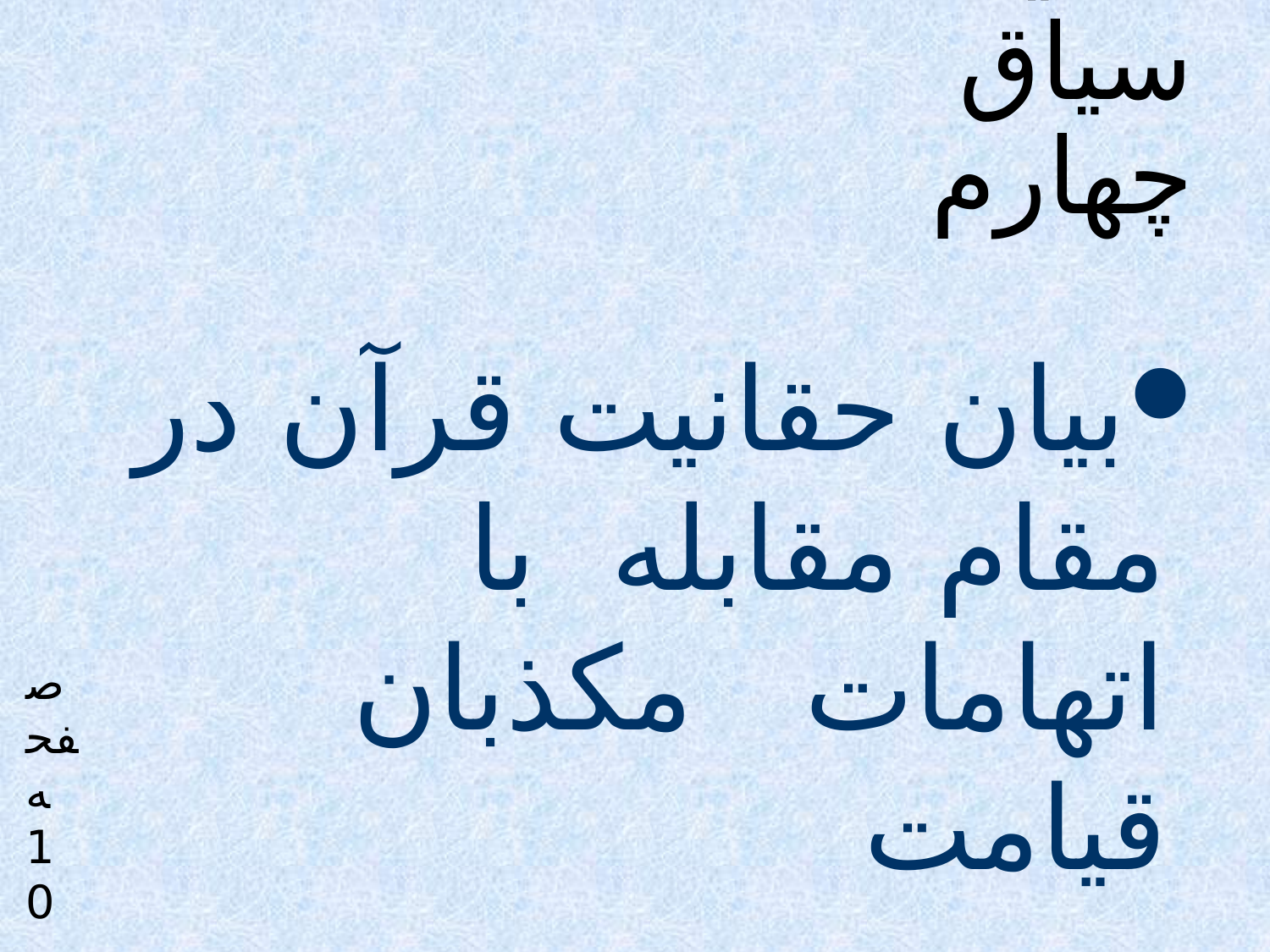

# جهت  هدایتی  سیاق  چهارم
بیان حقانیت قرآن در مقام مقابله  با  اتهامات   مکذبان قیامت
   قرآن سخنی   و  حیانی است    که   مایه     تذکر   تقوا پیشگان  و حسرت     کافران است.
صفحه 10